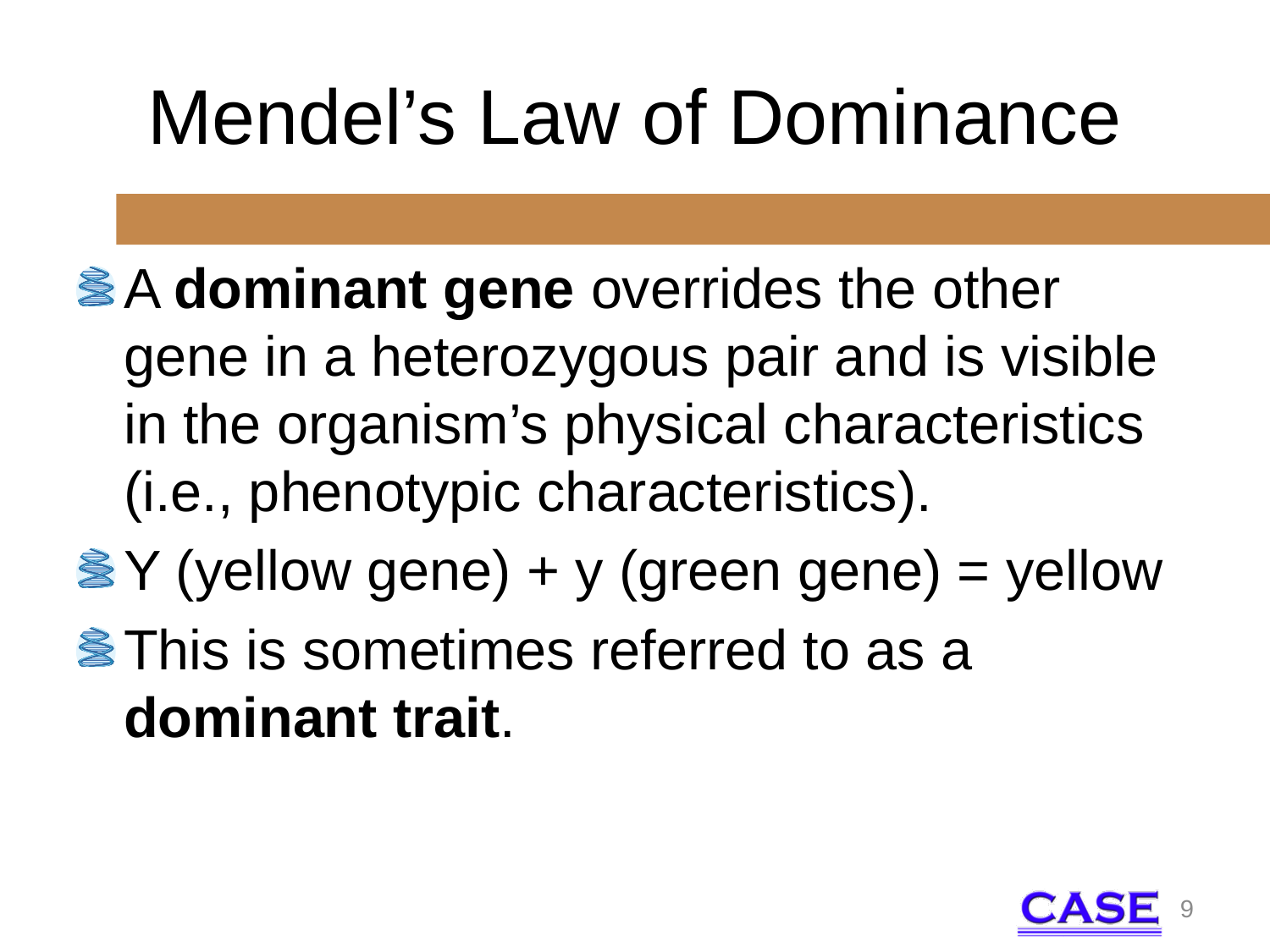

# Mendel’s Law of Dominance
A dominant gene overrides the other gene in a heterozygous pair and is visible in the organism’s physical characteristics (i.e., phenotypic characteristics).
Y (yellow gene) + y (green gene) = yellow
This is sometimes referred to as a dominant trait.

9